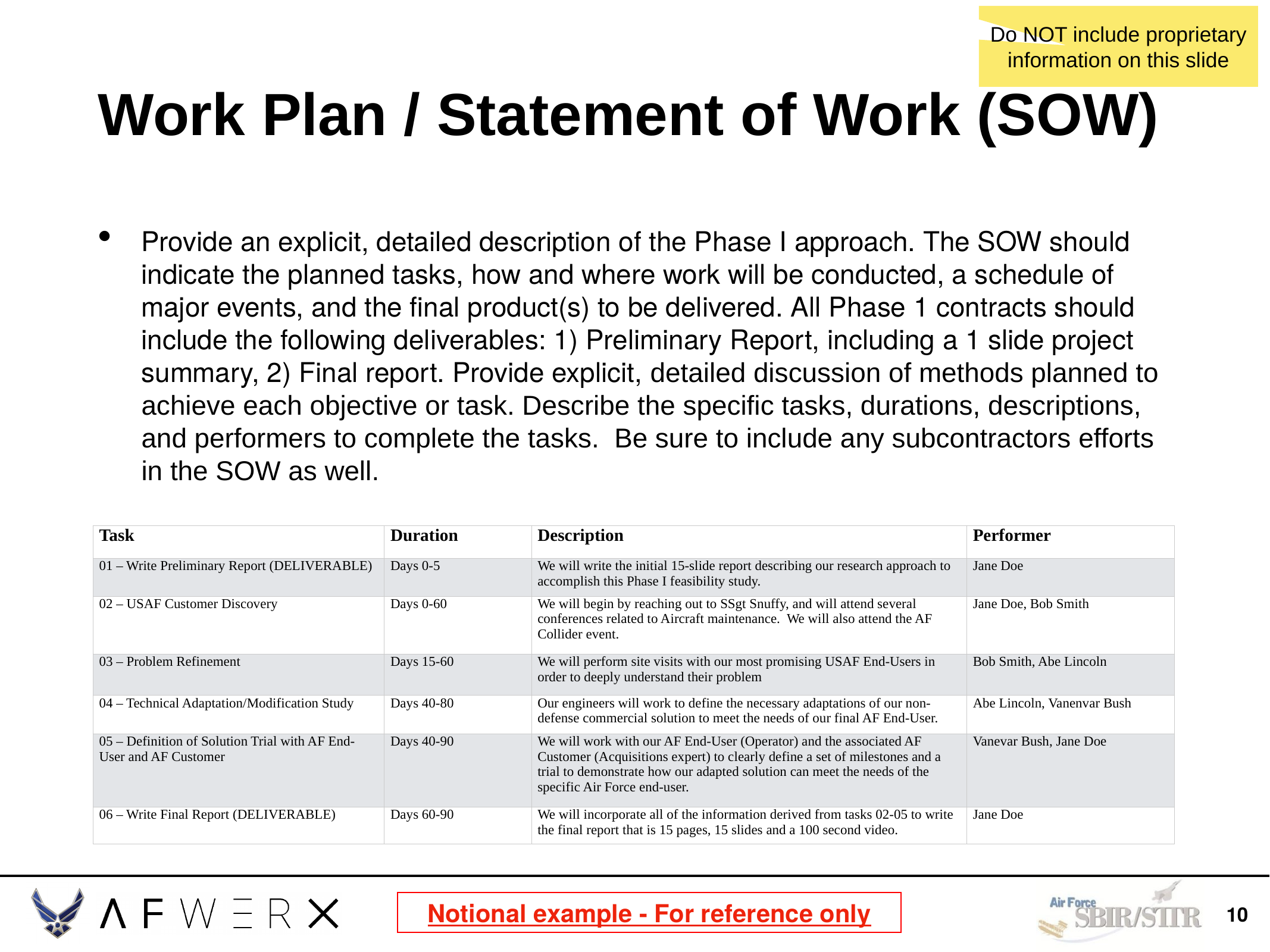

Do NOT include proprietary information on this slide
# Work Plan / Statement of Work (SOW)
Provide an explicit, detailed description of the Phase I approach. The SOW should indicate the planned tasks, how and where work will be conducted, a schedule of major events, and the final product(s) to be delivered. All Phase 1 contracts should include the following deliverables: 1) Preliminary Report, including a 1 slide project summary, 2) Final report. Provide explicit, detailed discussion of methods planned to achieve each objective or task. Describe the specific tasks, durations, descriptions, and performers to complete the tasks.  Be sure to include any subcontractors efforts in the SOW as well.
| Task | Duration | Description | Performer |
| --- | --- | --- | --- |
| 01 – Write Preliminary Report (DELIVERABLE) | Days 0-5 | We will write the initial 15-slide report describing our research approach to accomplish this Phase I feasibility study. | Jane Doe |
| 02 – USAF Customer Discovery | Days 0-60 | We will begin by reaching out to SSgt Snuffy, and will attend several conferences related to Aircraft maintenance. We will also attend the AF Collider event. | Jane Doe, Bob Smith |
| 03 – Problem Refinement | Days 15-60 | We will perform site visits with our most promising USAF End-Users in order to deeply understand their problem | Bob Smith, Abe Lincoln |
| 04 – Technical Adaptation/Modification Study | Days 40-80 | Our engineers will work to define the necessary adaptations of our non-defense commercial solution to meet the needs of our final AF End-User. | Abe Lincoln, Vanenvar Bush |
| 05 – Definition of Solution Trial with AF End-User and AF Customer | Days 40-90 | We will work with our AF End-User (Operator) and the associated AF Customer (Acquisitions expert) to clearly define a set of milestones and a trial to demonstrate how our adapted solution can meet the needs of the specific Air Force end-user. | Vanevar Bush, Jane Doe |
| 06 – Write Final Report (DELIVERABLE) | Days 60-90 | We will incorporate all of the information derived from tasks 02-05 to write the final report that is 15 pages, 15 slides and a 100 second video. | Jane Doe |